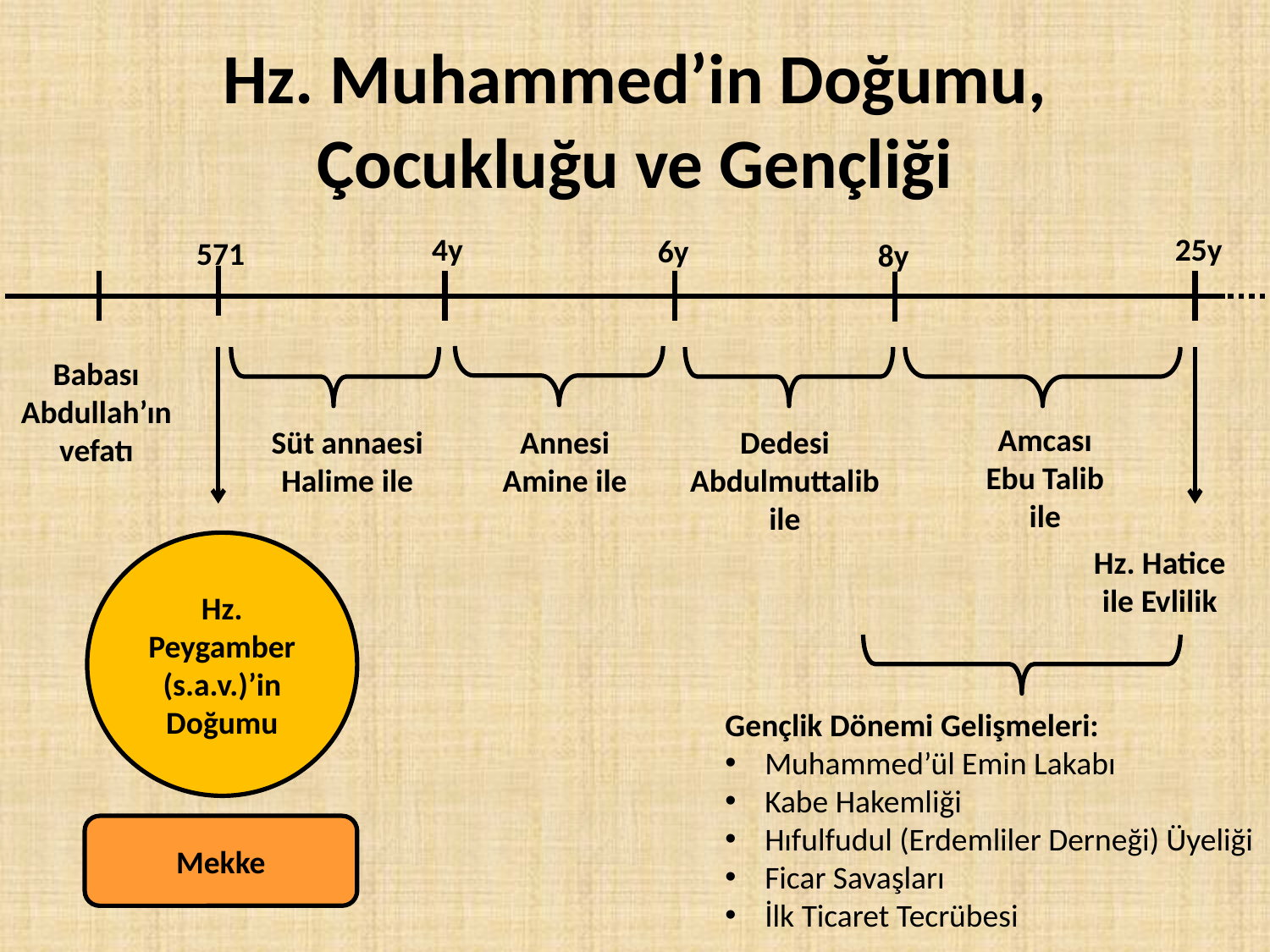

# Hz. Muhammed’in Doğumu, Çocukluğu ve Gençliği
4y
25y
6y
571
8y

Babası Abdullah’ın vefatı
Amcası Ebu Talib ile
Süt annaesi Halime ile
Annesi Amine ile
Dedesi Abdulmuttalib ile

Hz. Peygamber (s.a.v.)’in Doğumu
Hz. Hatice ile Evlilik
Gençlik Dönemi Gelişmeleri:
Muhammed’ül Emin Lakabı
Kabe Hakemliği
Hıfulfudul (Erdemliler Derneği) Üyeliği
Ficar Savaşları
İlk Ticaret Tecrübesi
Mekke